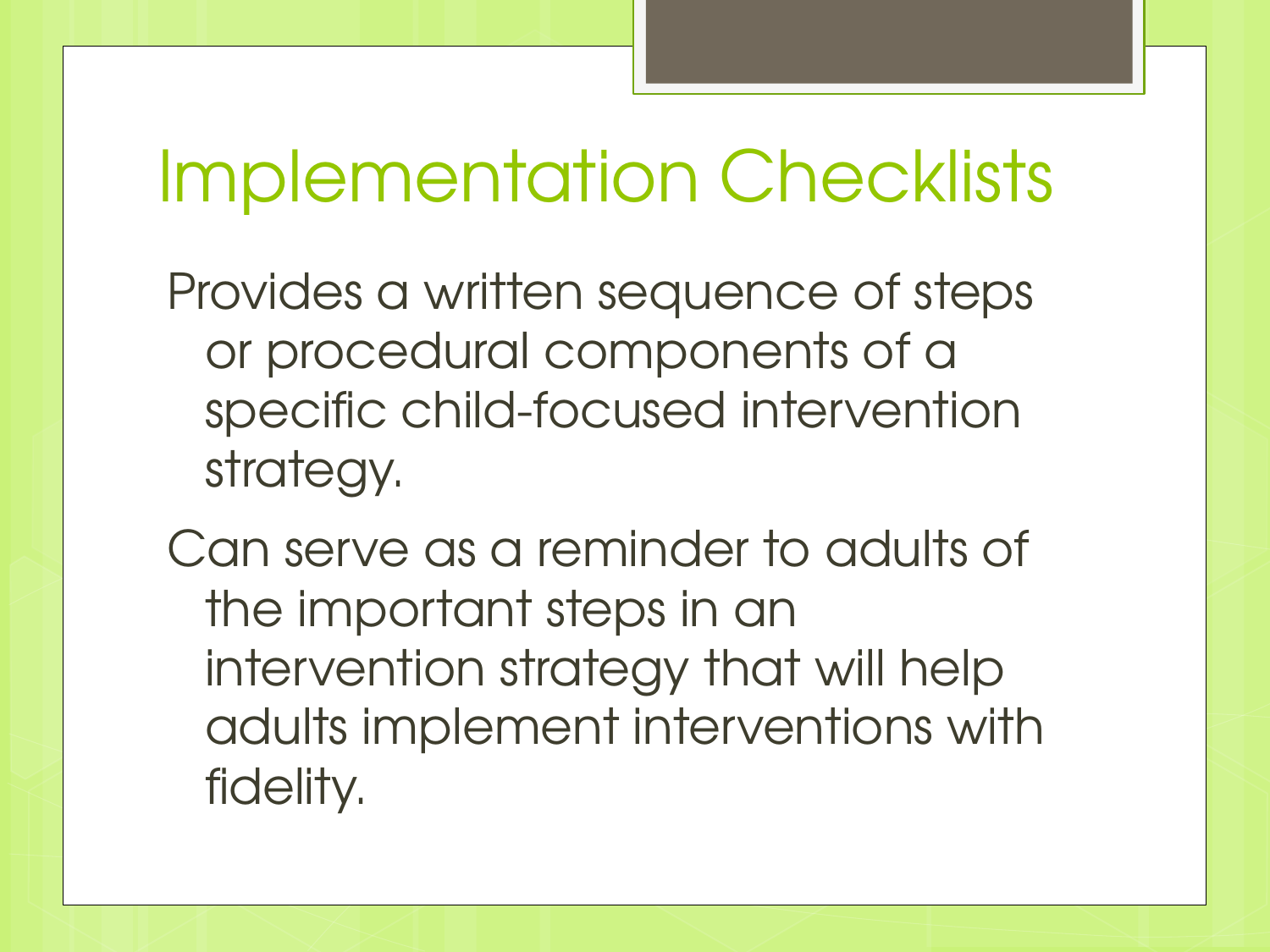

# Implementation Checklists
Provides a written sequence of steps or procedural components of a specific child-focused intervention strategy.
Can serve as a reminder to adults of the important steps in an intervention strategy that will help adults implement interventions with fidelity.